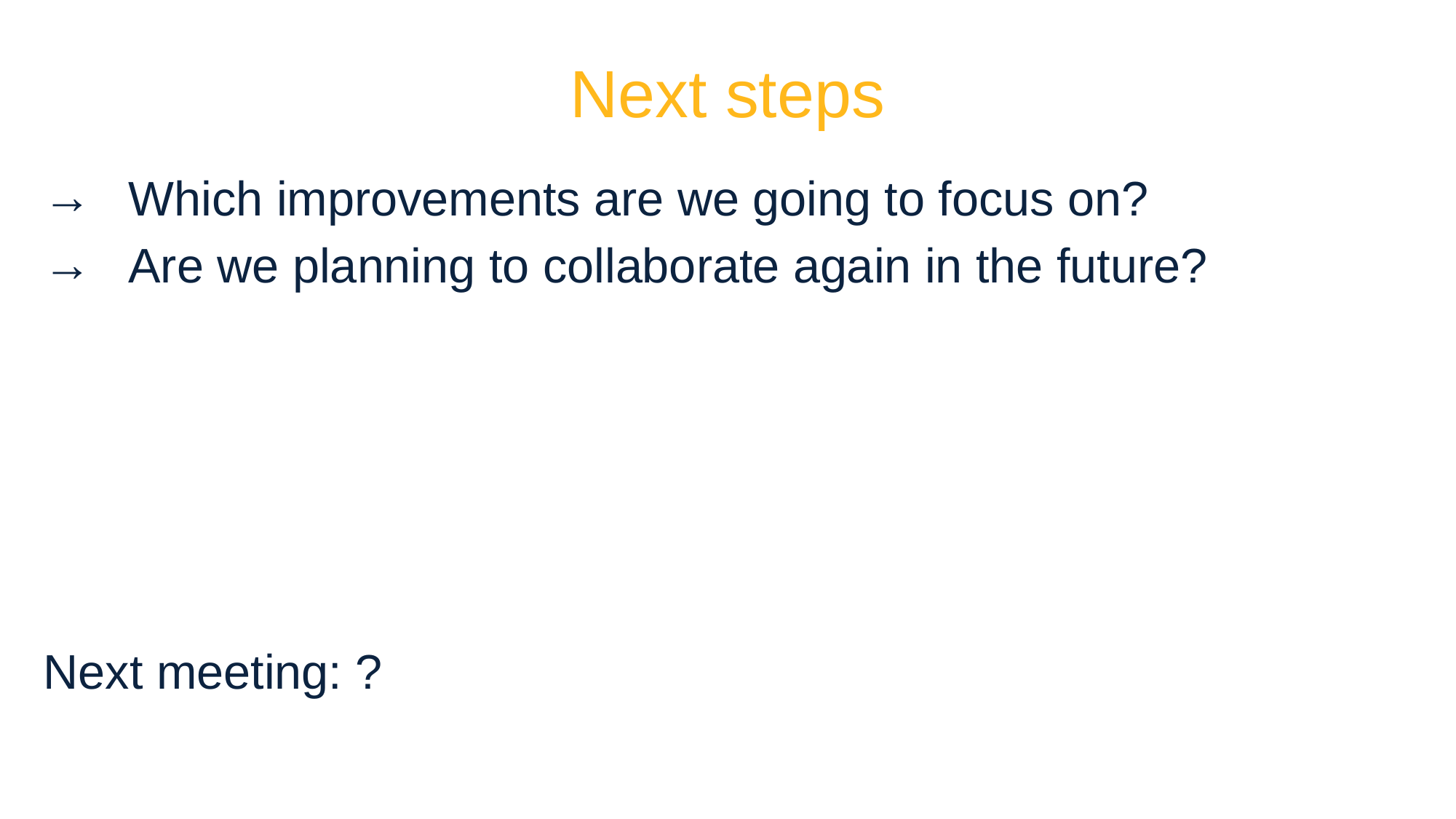

# Next steps
Which improvements are we going to focus on?
Are we planning to collaborate again in the future?

Next meeting: ?